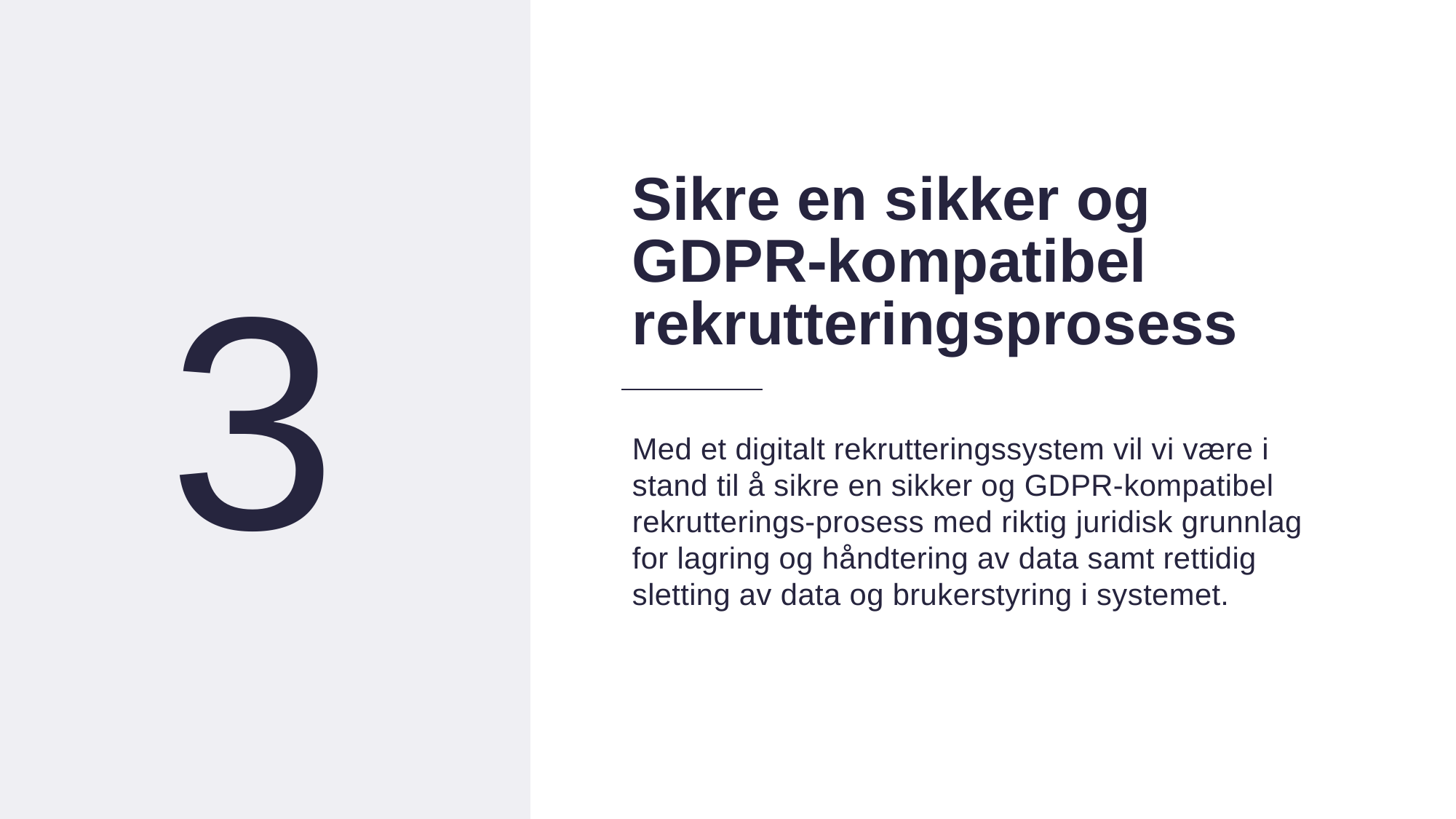

15
Sikre en sikker og
GDPR-kompatibel
rekrutteringsprosess
3
Med et digitalt rekrutteringssystem vil vi være i stand til å sikre en sikker og GDPR-kompatibel rekrutterings-prosess med riktig juridisk grunnlag for lagring og håndtering av data samt rettidig sletting av data og brukerstyring i systemet.